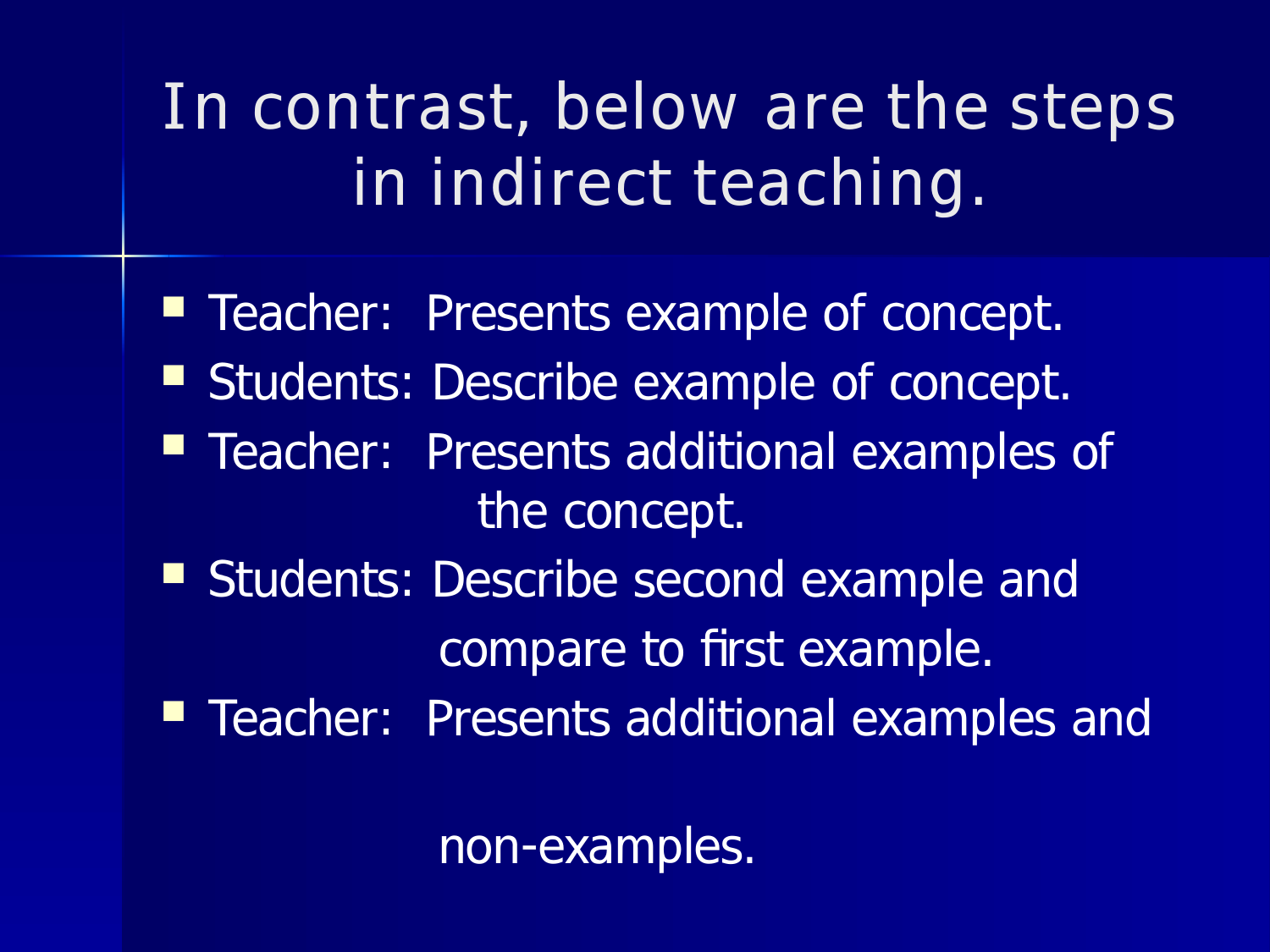

# In contrast, below are the steps in indirect teaching.
Teacher:  Presents example of concept.
Students: Describe example of concept.
Teacher:  Presents additional examples of 		 the concept.
Students: Describe second example and
                  compare to first example.
Teacher:  Presents additional examples and
                  non-examples.